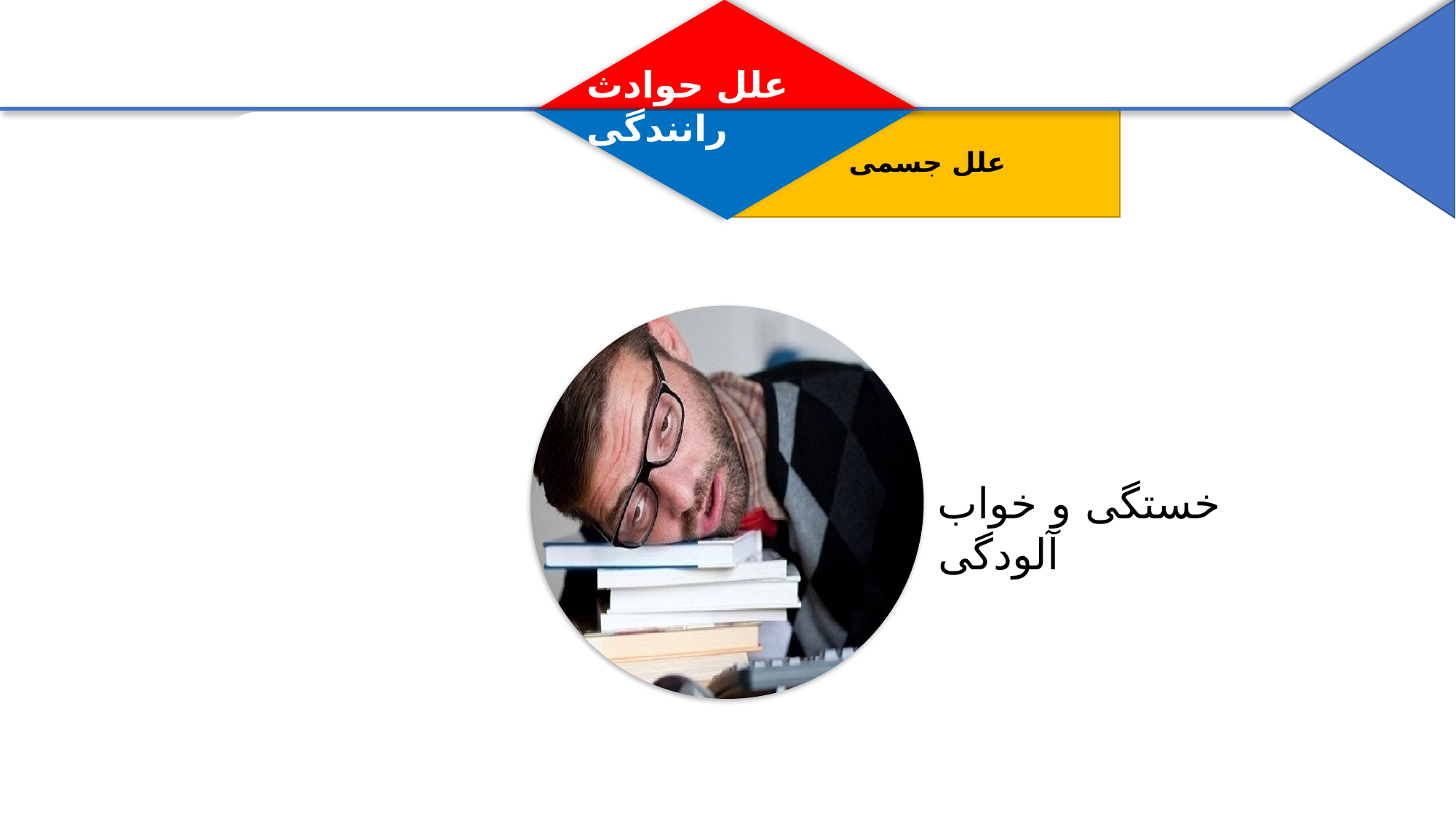

علل حوادث رانندگی

علل جسمی

خستگی و خواب آلودگی